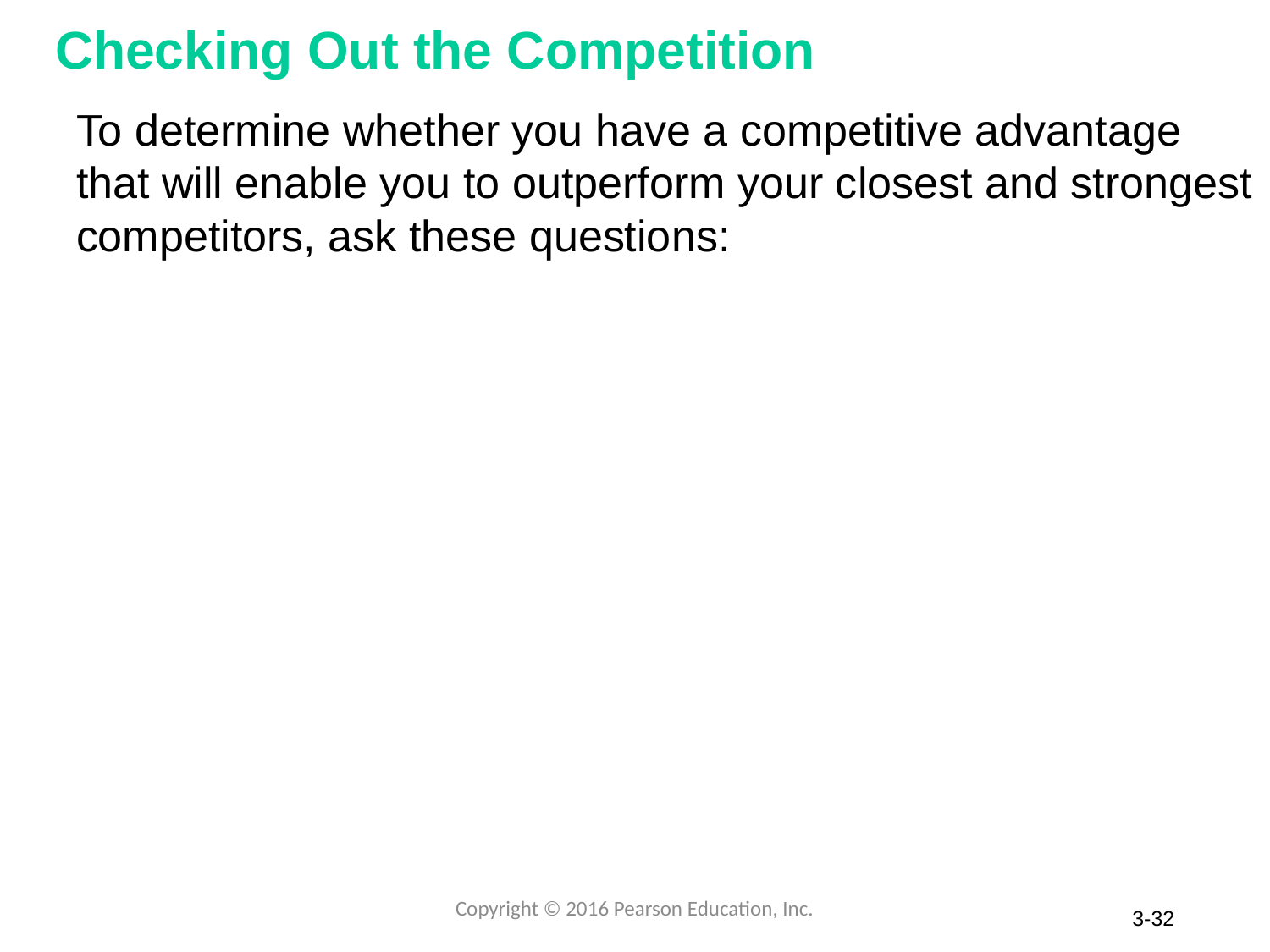

# Checking Out the Competition
To determine whether you have a competitive advantage that will enable you to outperform your closest and strongest competitors, ask these questions:

Copyright © 2016 Pearson Education, Inc.